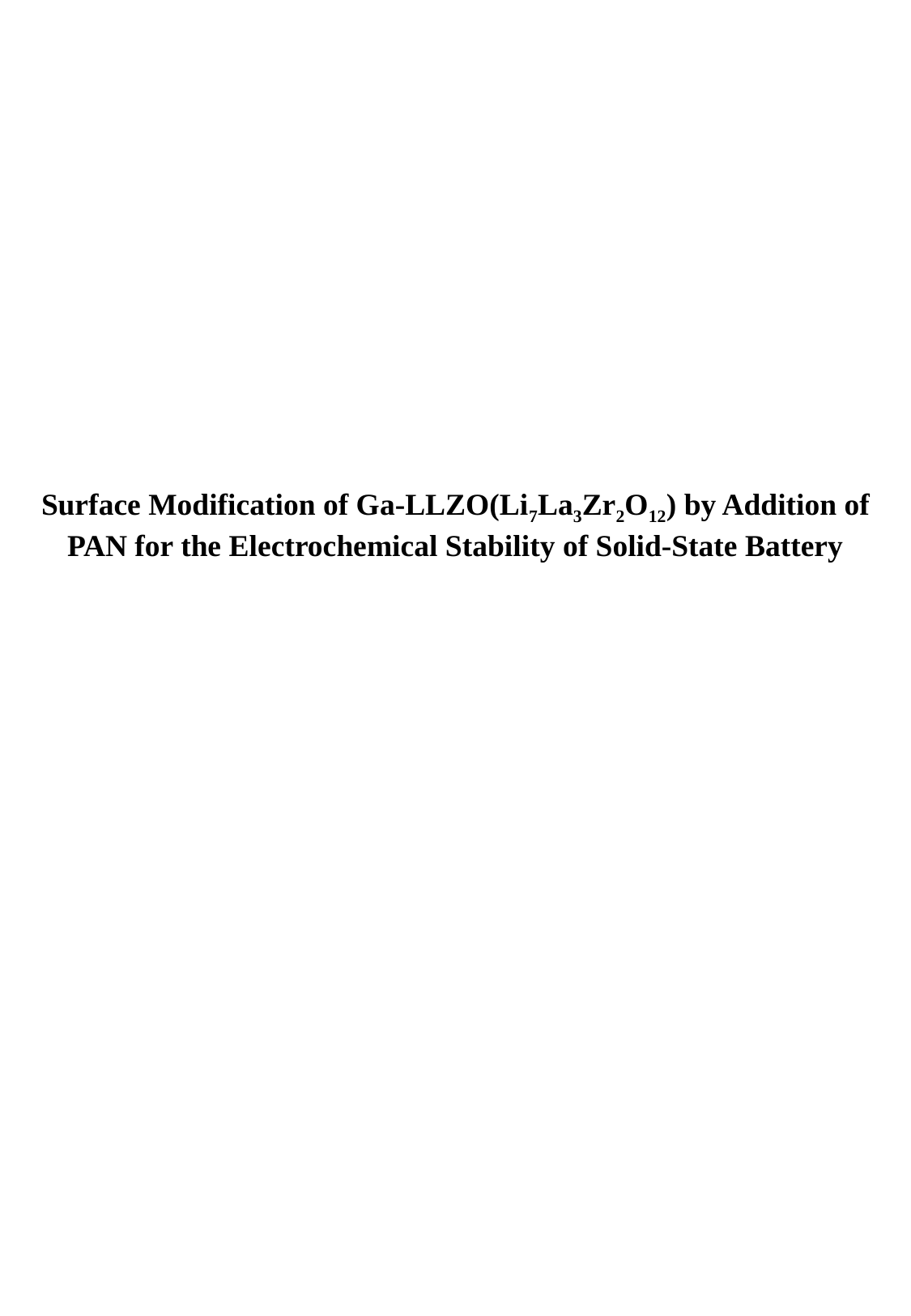

Surface Modification of Ga-LLZO(Li7La3Zr2O12) by Addition of PAN for the Electrochemical Stability of Solid-State Battery